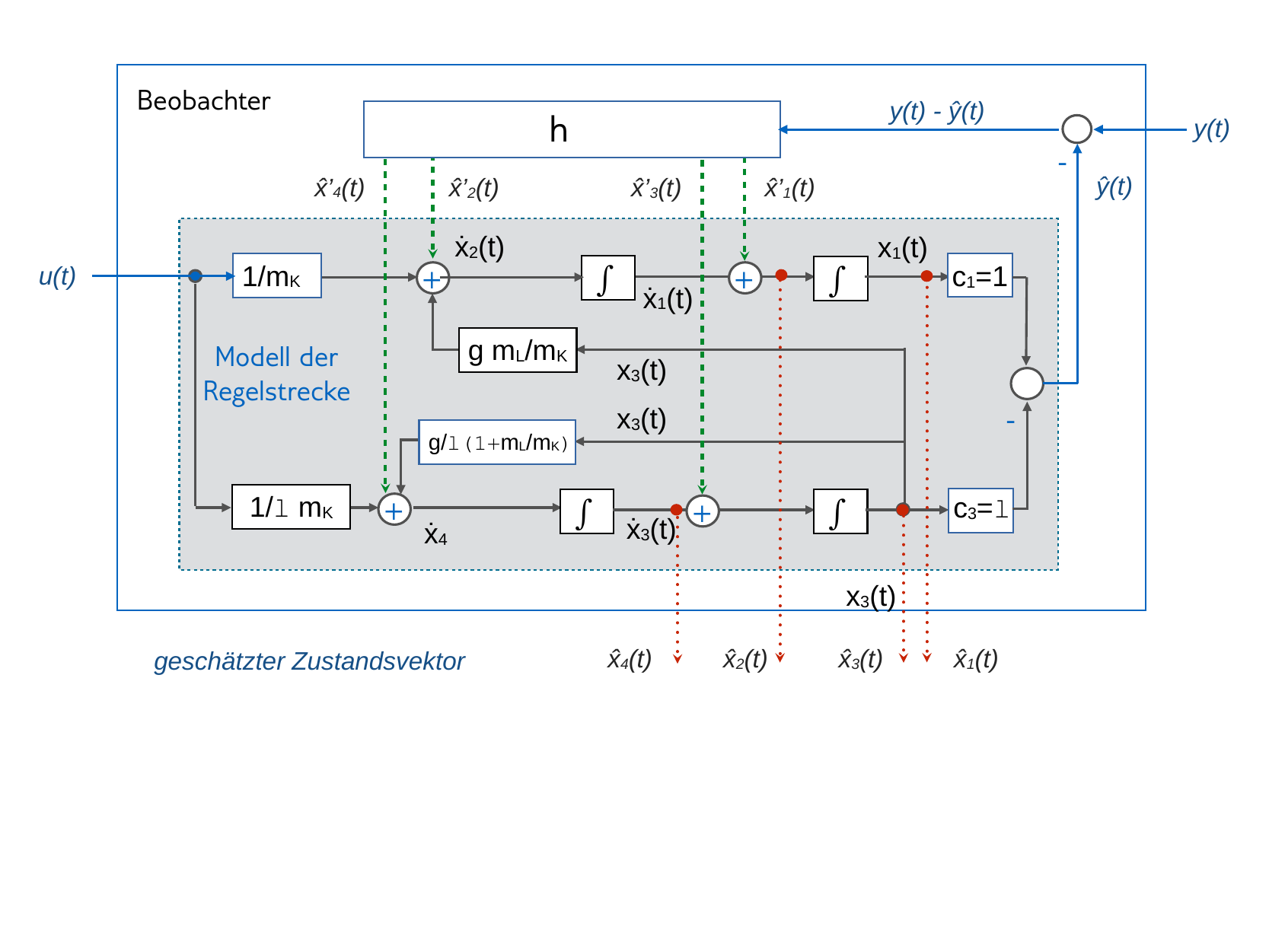

Beobachter
y(t) - ŷ(t)

h
y(t)

-

ŷ(t)
x̂’4(t)
x̂’1(t)
x̂’2(t)
x̂’3(t)

ẋ2(t)
x1(t)
∫

c1=1
∫

1/mK

+

+

u(t)

ẋ1(t)

g mL/mK

Modell der Regelstrecke
x3(t)

-

x3(t)

g/l(1+mL/mK)

c3=l
∫

∫

1/l mK

+

+

ẋ3(t)

ẋ4

x3(t)

x̂4(t)
x̂2(t)
x̂3(t)
x̂1(t)
geschätzter Zustandsvektor